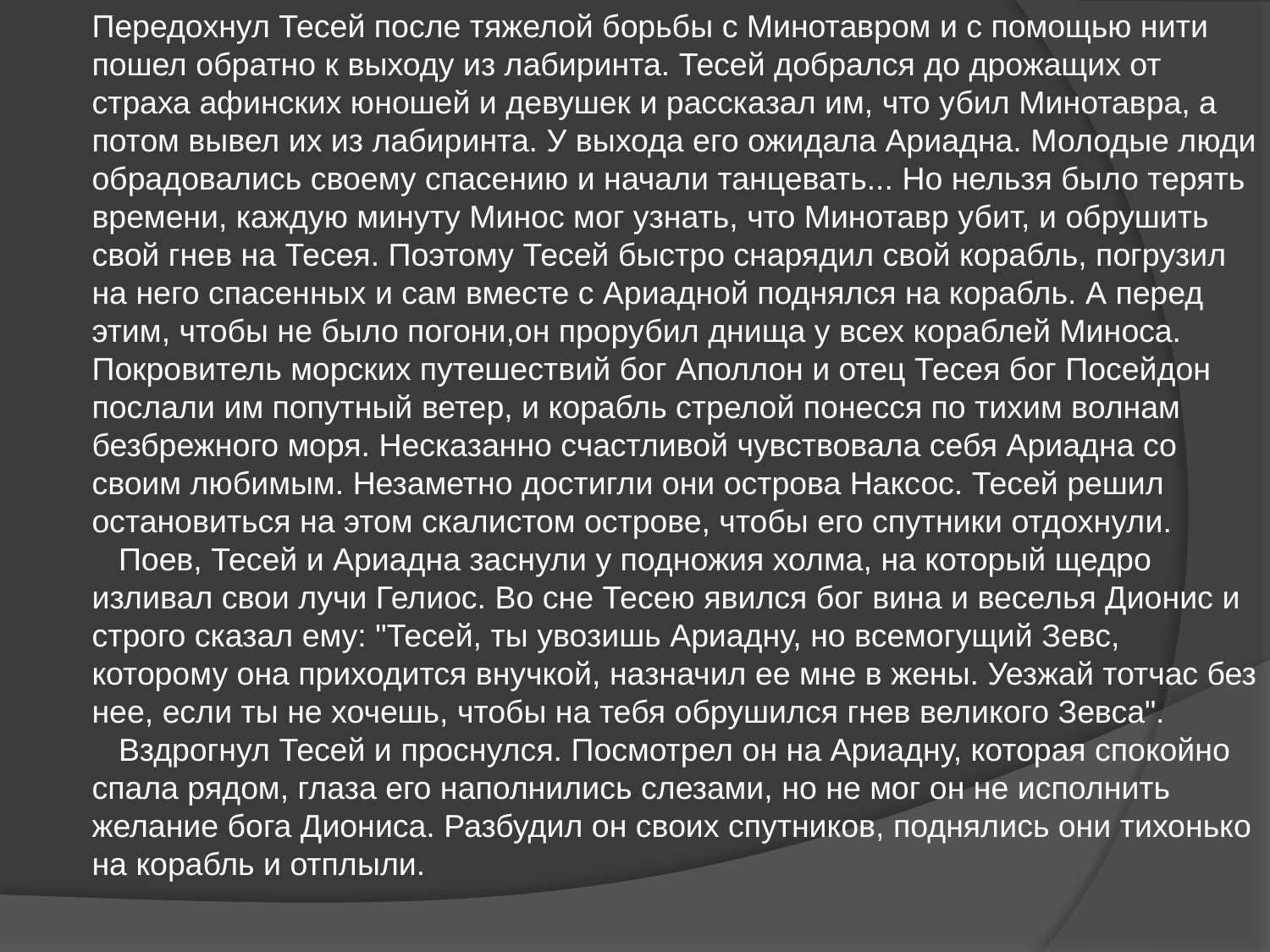

Передохнул Тесей после тяжелой борьбы с Минотавром и с помощью нити пошел обратно к выходу из лабиринта. Тесей добрался до дрожащих от страха афинских юношей и девушек и рассказал им, что убил Минотавра, а потом вывел их из лабиринта. У выхода его ожидала Ариадна. Молодые люди обрадовались своему спасению и начали танцевать... Но нельзя было терять времени, каждую минуту Минос мог узнать, что Минотавр убит, и обрушить свой гнев на Тесея. Поэтому Тесей быстро снарядил свой корабль, погрузил на него спасенных и сам вместе с Ариадной поднялся на корабль. А перед этим, чтобы не было погони,он прорубил днища у всех кораблей Миноса. Покровитель морских путешествий бог Аполлон и отец Тесея бог Посейдон послали им попутный ветер, и корабль стрелой понесся по тихим волнам безбрежного моря. Несказанно счастливой чувствовала себя Ариадна со своим любимым. Незаметно достигли они острова Наксос. Тесей решил остановиться на этом скалистом острове, чтобы его спутники отдохнули.
   Поев, Тесей и Ариадна заснули у подножия холма, на который щедро изливал свои лучи Гелиос. Во сне Тесею явился бог вина и веселья Дионис и строго сказал ему: "Тесей, ты увозишь Ариадну, но всемогущий Зевс, которому она приходится внучкой, назначил ее мне в жены. Уезжай тотчас без нее, если ты не хочешь, чтобы на тебя обрушился гнев великого Зевса".
   Вздрогнул Тесей и проснулся. Посмотрел он на Ариадну, которая спокойно спала рядом, глаза его наполнились слезами, но не мог он не исполнить желание бога Диониса. Разбудил он своих спутников, поднялись они тихонько на корабль и отплыли.